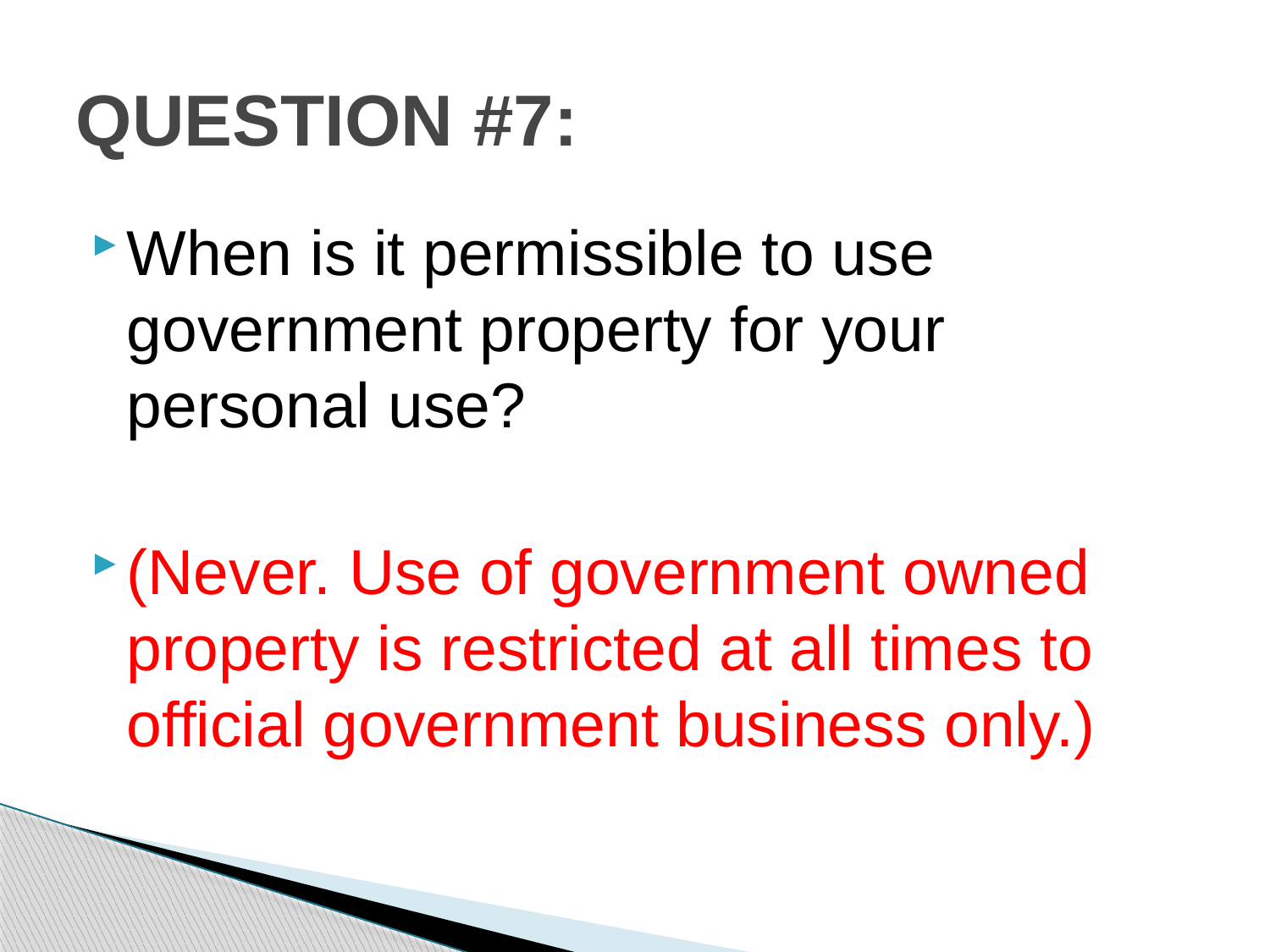

# QUESTION #7:
When is it permissible to use government property for your personal use?

(Never. Use of government owned property is restricted at all times to official government business only.)